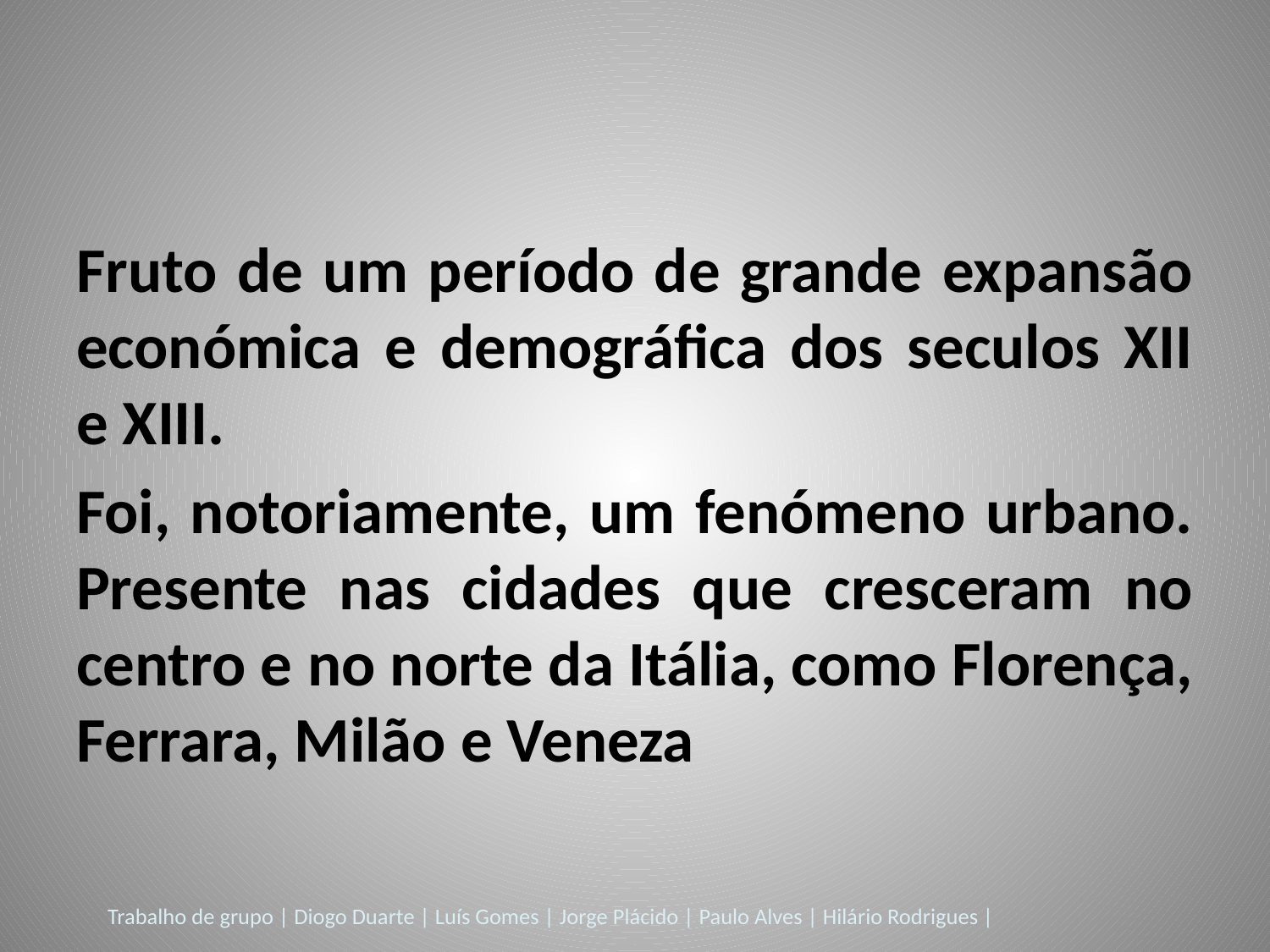

Fruto de um período de grande expansão económica e demográfica dos seculos XII e XIII.
Foi, notoriamente, um fenómeno urbano. Presente nas cidades que cresceram no centro e no norte da Itália, como Florença, Ferrara, Milão e Veneza
Trabalho de grupo | Diogo Duarte | Luís Gomes | Jorge Plácido | Paulo Alves | Hilário Rodrigues |